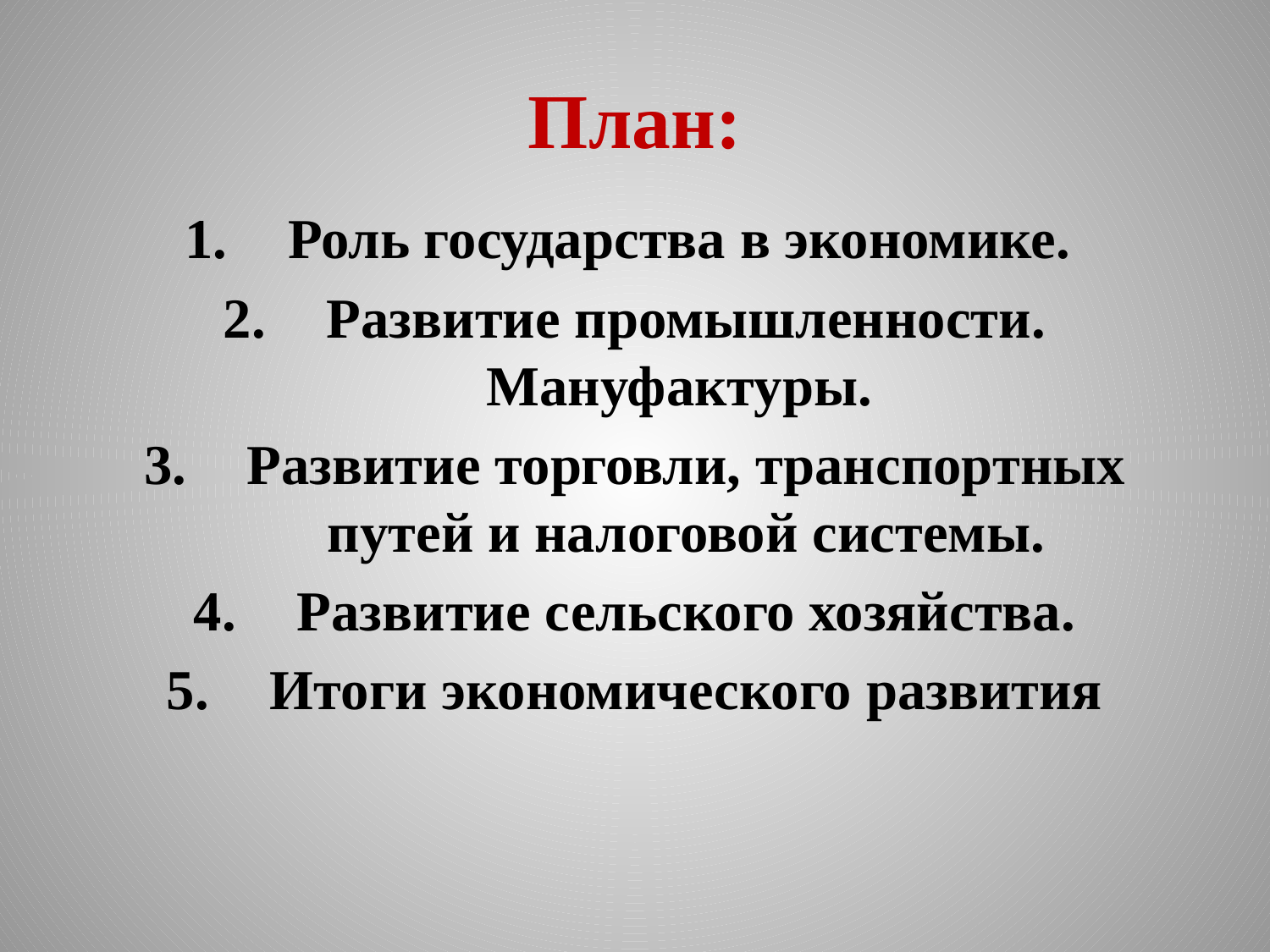

# План:
Роль государства в экономике.
Развитие промышленности. Мануфактуры.
Развитие торговли, транспортных путей и налоговой системы.
Развитие сельского хозяйства.
Итоги экономического развития